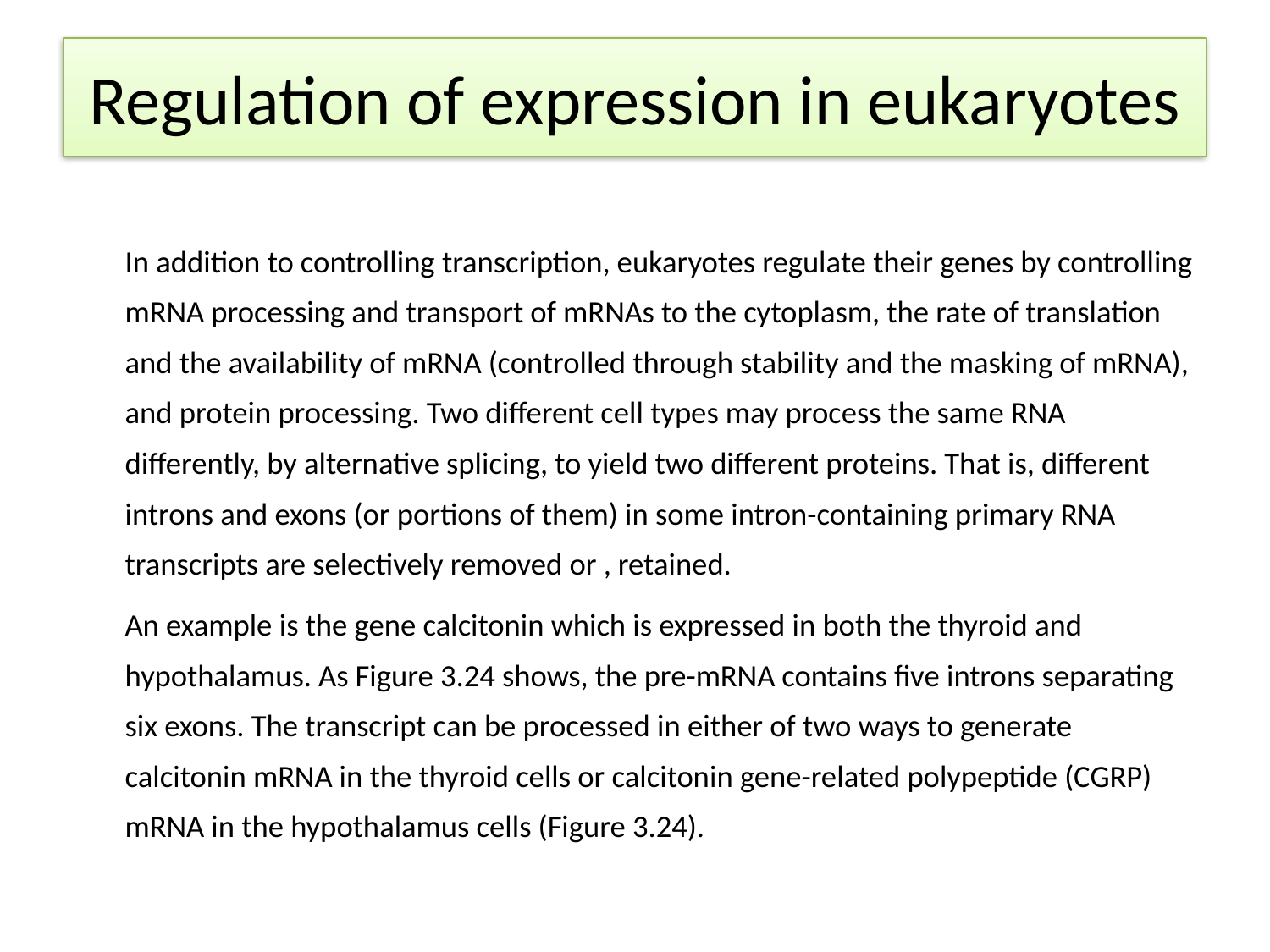

# Regulation of expression in eukaryotes
		In addition to controlling transcription, eukaryotes regulate their genes by controlling mRNA processing and transport of mRNAs to the cytoplasm, the rate of translation and the availability of mRNA (controlled through stability and the masking of mRNA), and protein processing. Two different cell types may process the same RNA differently, by alternative splicing, to yield two different proteins. That is, different introns and exons (or portions of them) in some intron-containing primary RNA transcripts are selectively removed or , retained.
		An example is the gene calcitonin which is expressed in both the thyroid and hypothalamus. As Figure 3.24 shows, the pre-mRNA contains five introns separating six exons. The transcript can be processed in either of two ways to generate calcitonin mRNA in the thyroid cells or calcitonin gene-related polypeptide (CGRP) mRNA in the hypothalamus cells (Figure 3.24).